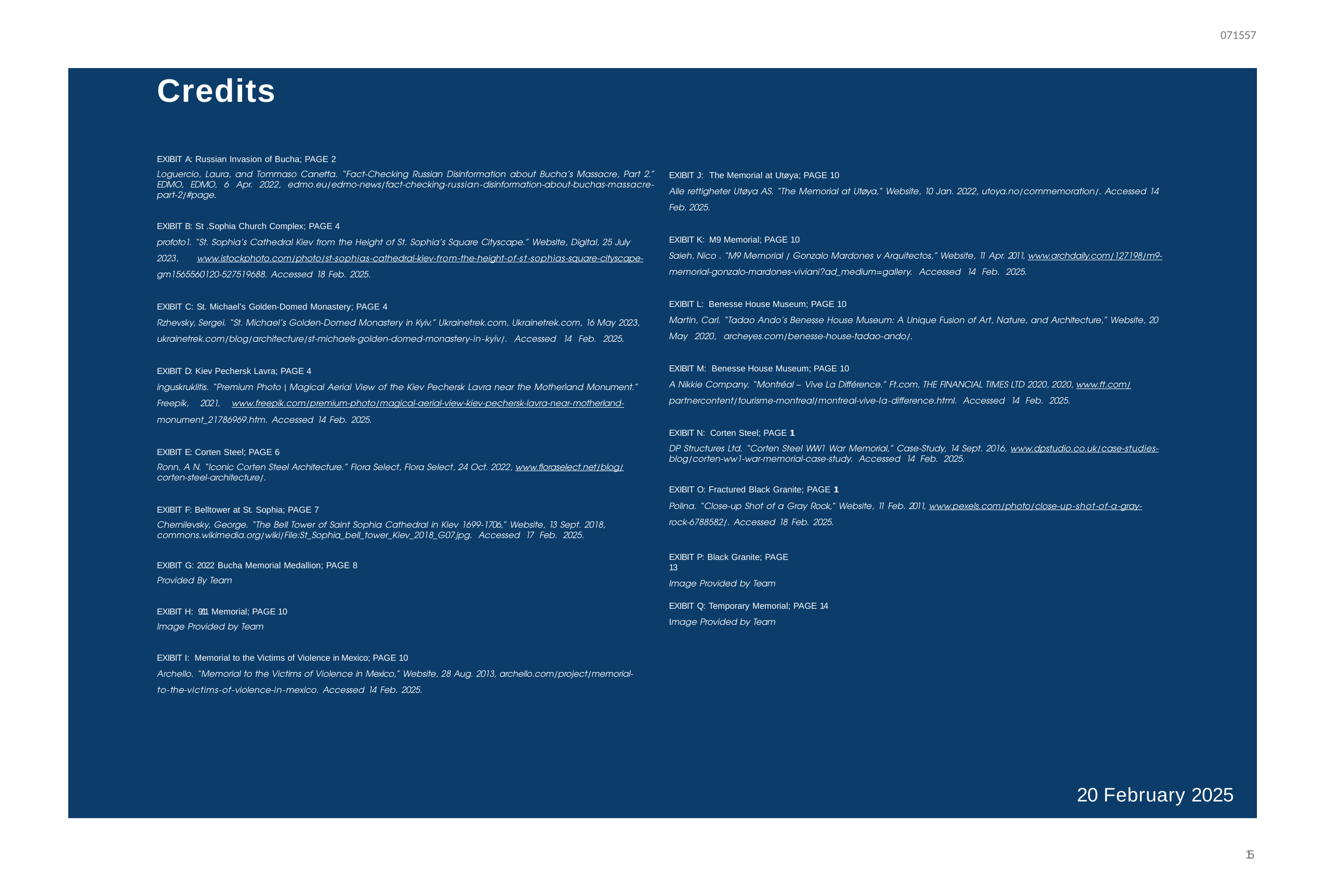

071557
# Credits
EXIBIT A: Russian Invasion of Bucha; PAGE 2
Loguercio, Laura, and Tommaso Canetta. “Fact-Checking Russian Disinformation about Bucha’s Massacre, Part 2.” EDMO, EDMO, 6 Apr. 2022, edmo.eu/edmo-news/fact-checking-russian-disinformation-about-buchas-massacre- part-2/#page.

EXIBIT B: St .Sophia Church Complex; PAGE 4
profoto1. “St. Sophia’s Cathedral Kiev from the Height of St. Sophia’s Square Cityscape.” Website, Digital, 25 July 2023,   www.istockphoto.com/photo/st-sophias-cathedral-kiev-from-the-height-of-st-sophias-square-cityscape-
gm1565560120-527519688. Accessed 18 Feb. 2025.

EXIBIT C: St. Michael’s Golden-Domed Monastery; PAGE 4
Rzhevsky, Sergei. “St. Michael’s Golden-Domed Monastery in Kyiv.” Ukrainetrek.com, Ukrainetrek.com, 16 May 2023, ukrainetrek.com/blog/architecture/st-michaels-golden-domed-monastery-in-kyiv/. Accessed 14 Feb. 2025.

EXIBIT D: Kiev Pechersk Lavra; PAGE 4
inguskruklitis. “Premium Photo | Magical Aerial View of the Kiev Pechersk Lavra near the Motherland Monument.” Freepik,  2021,  www.freepik.com/premium-photo/magical-aerial-view-kiev-pechersk-lavra-near-motherland-
monument_21786969.htm. Accessed 14 Feb. 2025.

EXIBIT E: Corten Steel; PAGE 6
Ronn, A N. “Iconic Corten Steel Architecture.” Flora Select, Flora Select, 24 Oct. 2022, www.floraselect.net/blog/ corten-steel-architecture/.

EXIBIT F: Belltower at St. Sophia; PAGE 7
Chernilevsky, George. “The Bell Tower of Saint Sophia Cathedral in Kiev 1699-1706,” Website, 13 Sept. 2018, commons.wikimedia.org/wiki/File:St_Sophia_bell_tower_Kiev_2018_G07.jpg. Accessed 17 Feb. 2025.

EXIBIT G: 2022 Bucha Memorial Medallion; PAGE 8
Provided By Team

EXIBIT H: 9/11 Memorial; PAGE 10
Image Provided by Team

EXIBIT I: Memorial to the Victims of Violence in Mexico; PAGE 10
Archello. “Memorial to the Victims of Violence in Mexico,” Website, 28 Aug. 2013, archello.com/project/memorial- to-the-victims-of-violence-in-mexico. Accessed 14 Feb. 2025.
EXIBIT J: The Memorial at Utøya; PAGE 10
Alle rettigheter Utøya AS. “The Memorial at Utøya,” Website, 10 Jan. 2022, utoya.no/commemoration/. Accessed 14 Feb. 2025.

EXIBIT K: M9 Memorial; PAGE 10
Saieh, Nico . “M9 Memorial / Gonzalo Mardones v Arquitectos,” Website, 11 Apr. 2011, www.archdaily.com/127198/m9- memorial-gonzalo-mardones-viviani?ad_medium=gallery. Accessed 14 Feb. 2025.

EXIBIT L: Benesse House Museum; PAGE 10
Martin, Carl. “Tadao Ando’s Benesse House Museum: A Unique Fusion of Art, Nature, and Architecture,” Website, 20 May 2020, archeyes.com/benesse-house-tadao-ando/.

EXIBIT M: Benesse House Museum; PAGE 10
A Nikkie Company. “Montréal – Vive La Différence.” Ft.com, THE FINANCIAL TIMES LTD 2020, 2020, www.ft.com/ partnercontent/tourisme-montreal/montreal-vive-la-difference.html. Accessed 14 Feb. 2025.

EXIBIT N: Corten Steel; PAGE 11
DP Structures Ltd. “Corten Steel WW1 War Memorial,” Case-Study, 14 Sept. 2016, www.dpstudio.co.uk/case-studies- blog/corten-ww1-war-memorial-case-study. Accessed 14 Feb. 2025.

EXIBIT O: Fractured Black Granite; PAGE 11
Polina. “Close-up Shot of a Gray Rock,” Website, 11 Feb. 2011, www.pexels.com/photo/close-up-shot-of-a-gray- rock-6788582/. Accessed 18 Feb. 2025.
EXIBIT P: Black Granite; PAGE 13
Image Provided by Team
EXIBIT Q: Temporary Memorial; PAGE 14 Image Provided by Team
20 February 2025
15